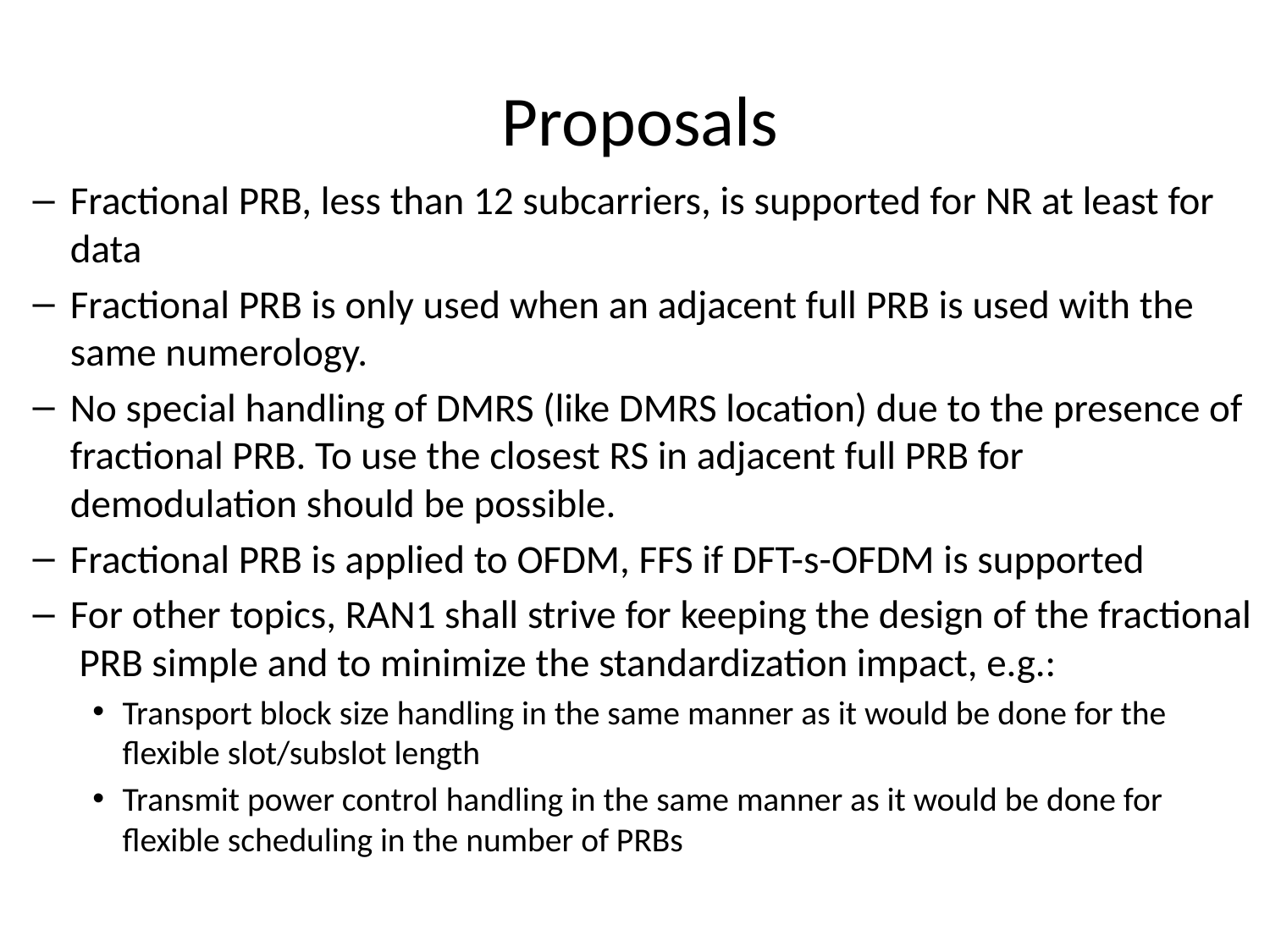

# Proposals
Fractional PRB, less than 12 subcarriers, is supported for NR at least for data
Fractional PRB is only used when an adjacent full PRB is used with the same numerology.
No special handling of DMRS (like DMRS location) due to the presence of fractional PRB. To use the closest RS in adjacent full PRB for demodulation should be possible.
Fractional PRB is applied to OFDM, FFS if DFT-s-OFDM is supported
For other topics, RAN1 shall strive for keeping the design of the fractional  PRB simple and to minimize the standardization impact, e.g.:
Transport block size handling in the same manner as it would be done for the flexible slot/subslot length
Transmit power control handling in the same manner as it would be done for flexible scheduling in the number of PRBs